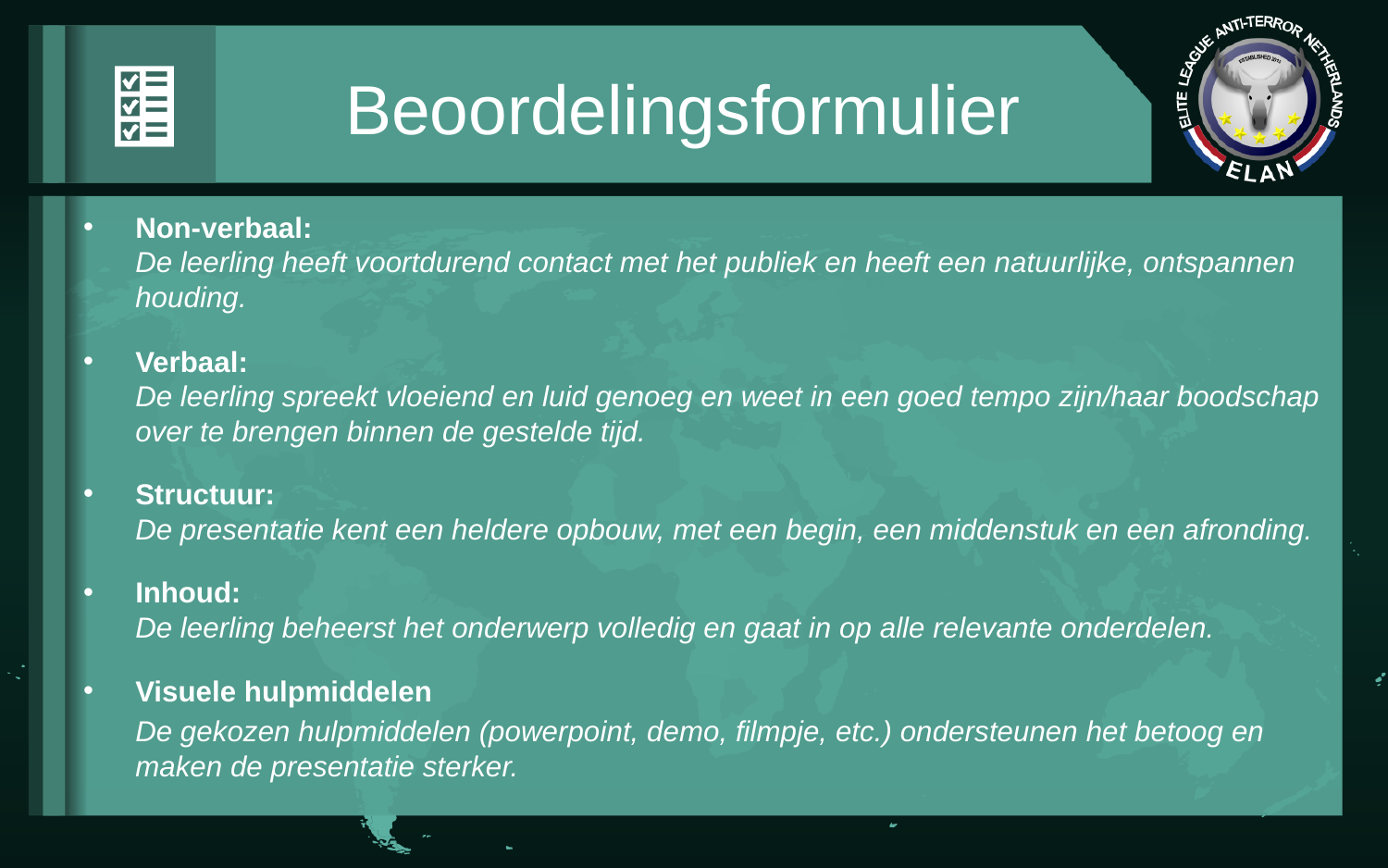

# Beoordelingsformulier
Non-verbaal:
De leerling heeft voortdurend contact met het publiek en heeft een natuurlijke, ontspannen houding.
Verbaal:
De leerling spreekt vloeiend en luid genoeg en weet in een goed tempo zijn/haar boodschap over te brengen binnen de gestelde tijd.
Structuur:
De presentatie kent een heldere opbouw, met een begin, een middenstuk en een afronding.
Inhoud:
De leerling beheerst het onderwerp volledig en gaat in op alle relevante onderdelen.
Visuele hulpmiddelen
	De gekozen hulpmiddelen (powerpoint, demo, filmpje, etc.) ondersteunen het betoog en maken de presentatie sterker.